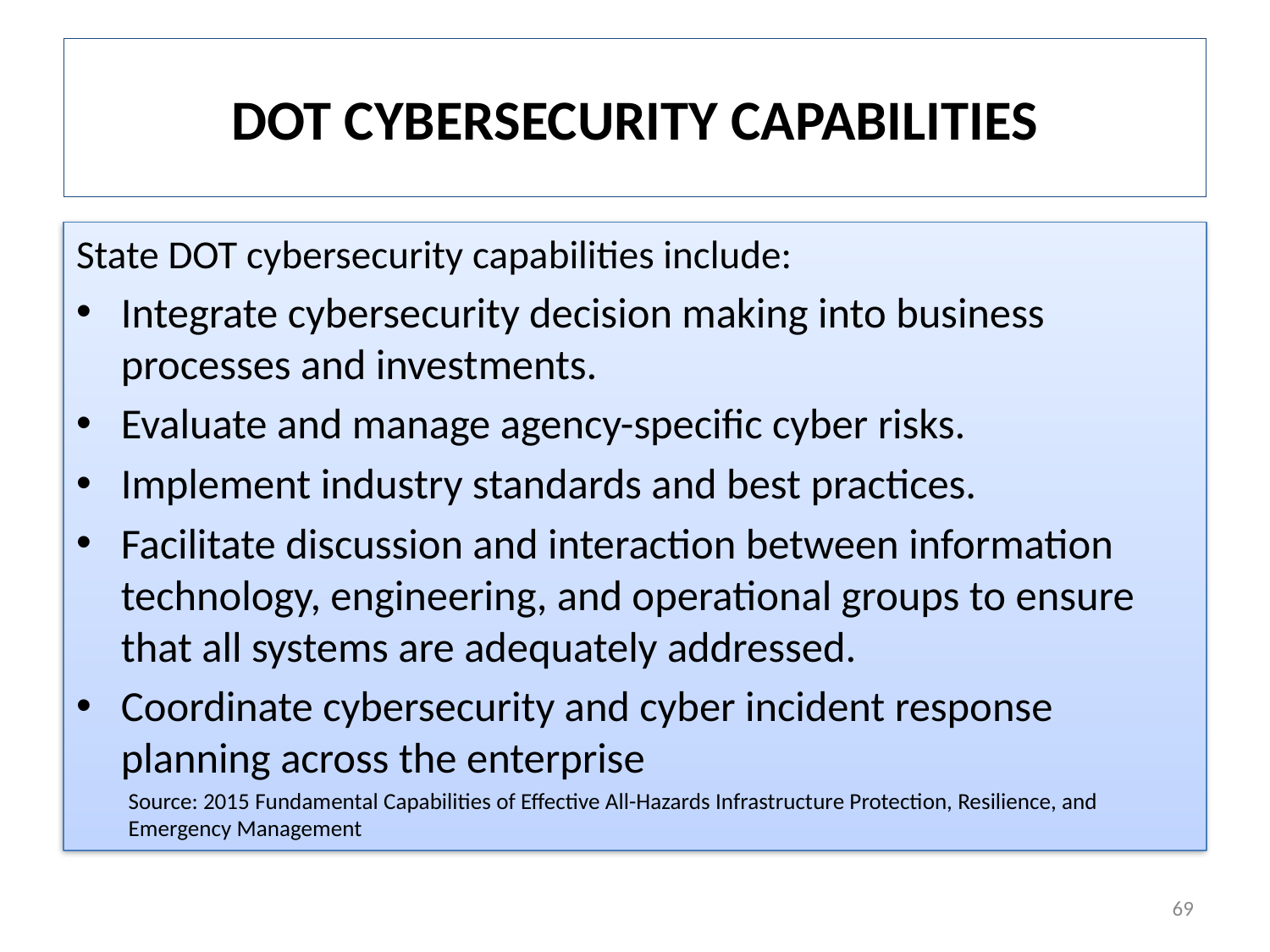

# DOT CYBERSECURITY CAPABILITIES
State DOT cybersecurity capabilities include:
Integrate cybersecurity decision making into business processes and investments.
Evaluate and manage agency-specific cyber risks.
Implement industry standards and best practices.
Facilitate discussion and interaction between information technology, engineering, and operational groups to ensure that all systems are adequately addressed.
Coordinate cybersecurity and cyber incident response planning across the enterprise
Source: 2015 Fundamental Capabilities of Effective All-Hazards Infrastructure Protection, Resilience, and Emergency Management

69